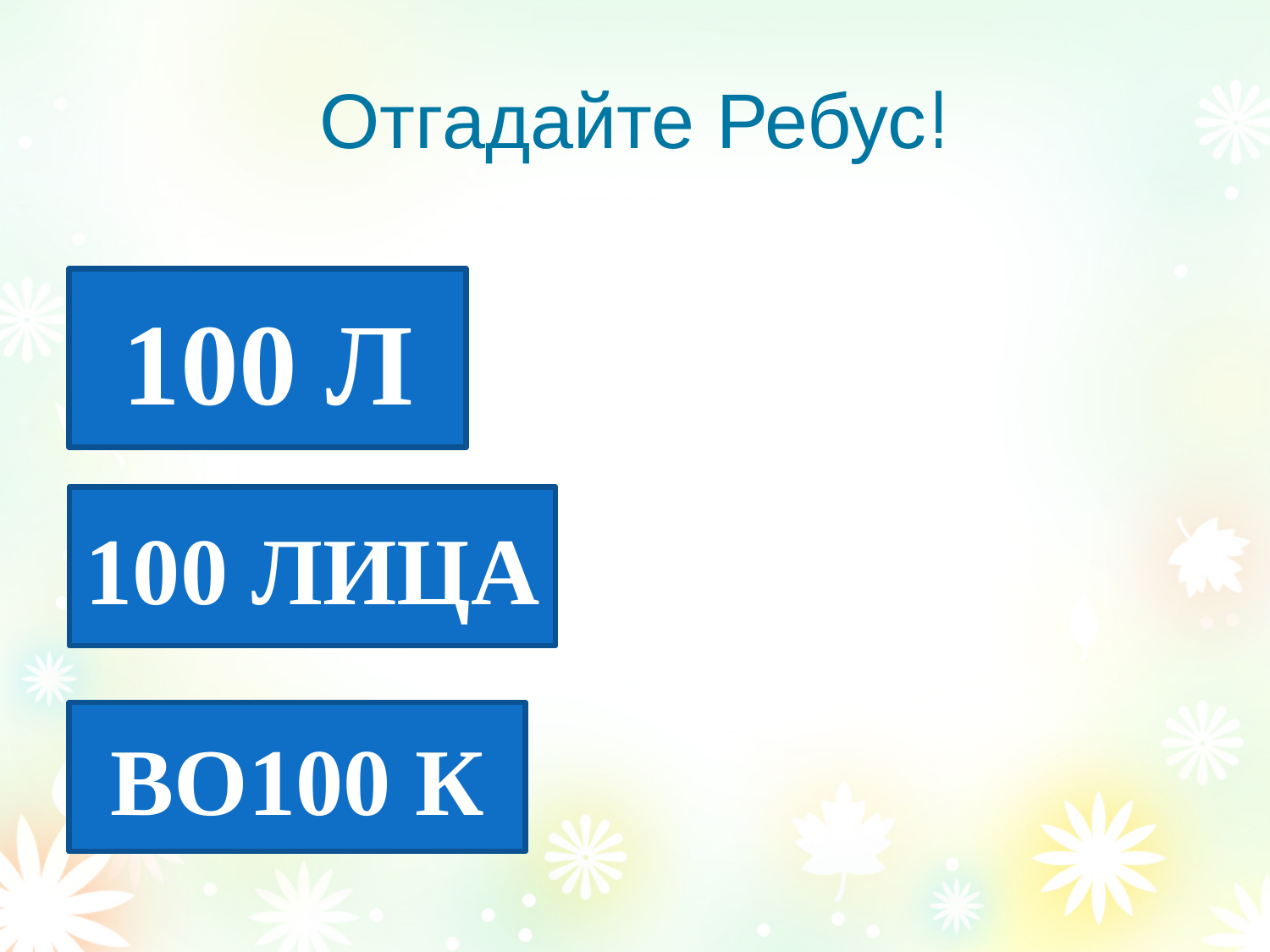

# Отгадайте Ребус!
100 Л

100 ЛИЦА

ВО100 К